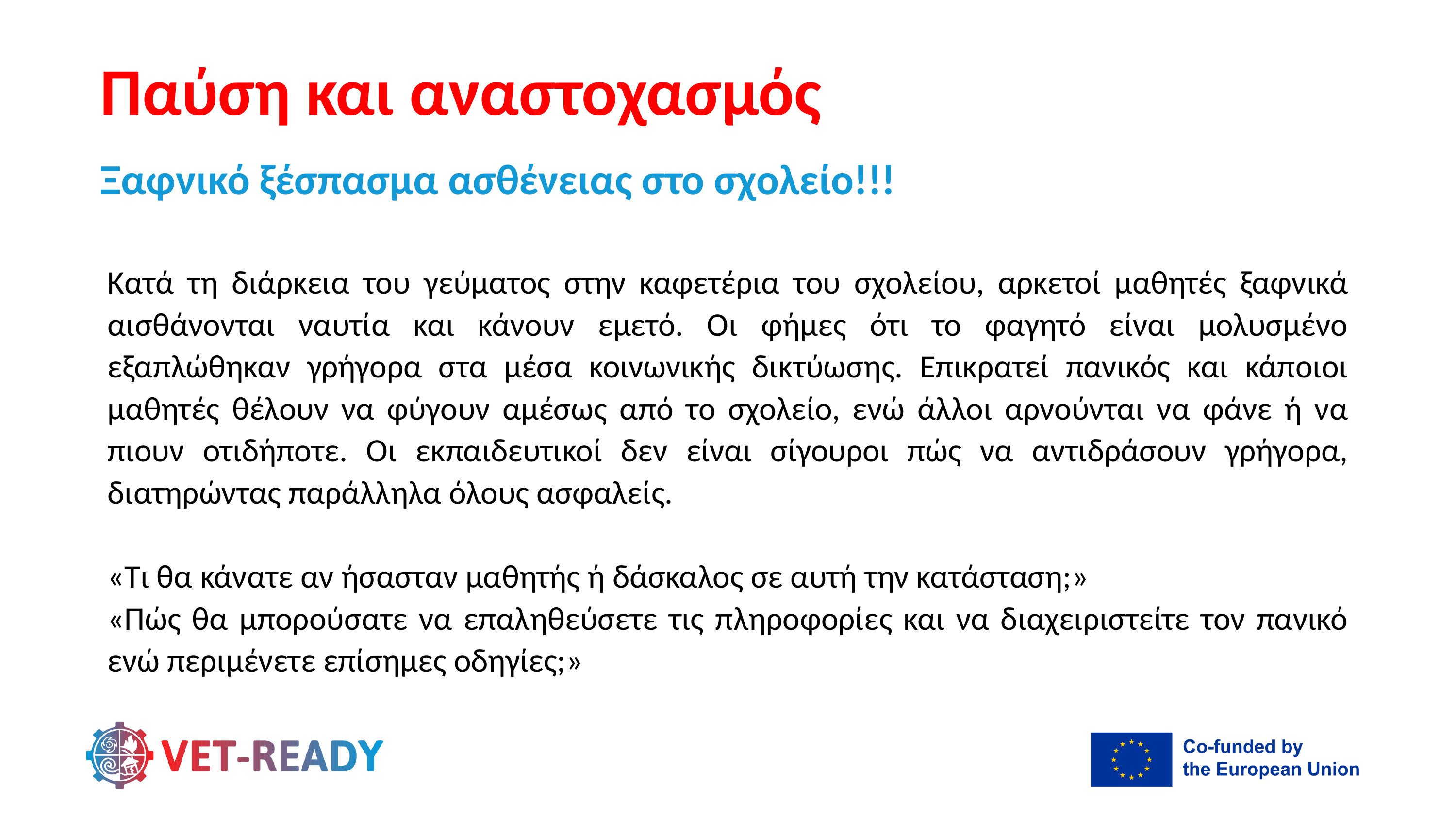

Παύση και αναστοχασμός
Ξαφνικό ξέσπασμα ασθένειας στο σχολείο!!!
Κατά τη διάρκεια του γεύματος στην καφετέρια του σχολείου, αρκετοί μαθητές ξαφνικά αισθάνονται ναυτία και κάνουν εμετό. Οι φήμες ότι το φαγητό είναι μολυσμένο εξαπλώθηκαν γρήγορα στα μέσα κοινωνικής δικτύωσης. Επικρατεί πανικός και κάποιοι μαθητές θέλουν να φύγουν αμέσως από το σχολείο, ενώ άλλοι αρνούνται να φάνε ή να πιουν οτιδήποτε. Οι εκπαιδευτικοί δεν είναι σίγουροι πώς να αντιδράσουν γρήγορα, διατηρώντας παράλληλα όλους ασφαλείς.

«Τι θα κάνατε αν ήσασταν μαθητής ή δάσκαλος σε αυτή την κατάσταση;»
«Πώς θα μπορούσατε να επαληθεύσετε τις πληροφορίες και να διαχειριστείτε τον πανικό ενώ περιμένετε επίσημες οδηγίες;»